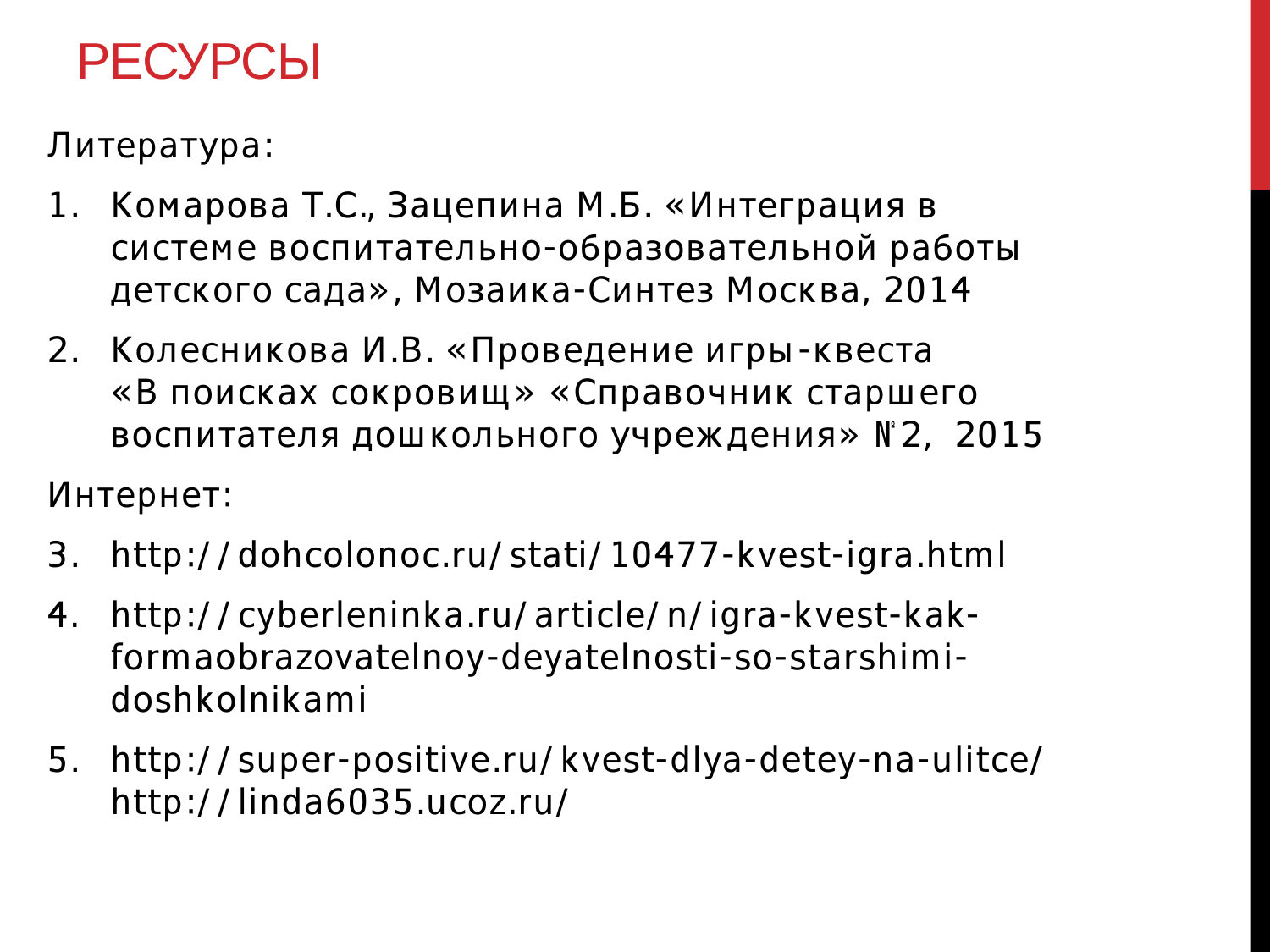

# ресурсы
Литература:
Комарова Т.С., Зацепина М.Б. «Интеграция в системе воспитательно-образовательной работы детского сада», Мозаика-Синтез Москва, 2014
Колесникова И.В. «Проведение игры-квеста             «В поисках сокровищ» «Справочник старшего воспитателя дошкольного учреждения» №2,  2015
Интернет:
http://dohcolonoc.ru/stati/10477-kvest-igra.html
http://cyberleninka.ru/article/n/igra-kvest-kak-formaobrazovatelnoy-deyatelnosti-so-starshimi-doshkolnikami
http://super-positive.ru/kvest-dlya-detey-na-ulitce/ http://linda6035.ucoz.ru/